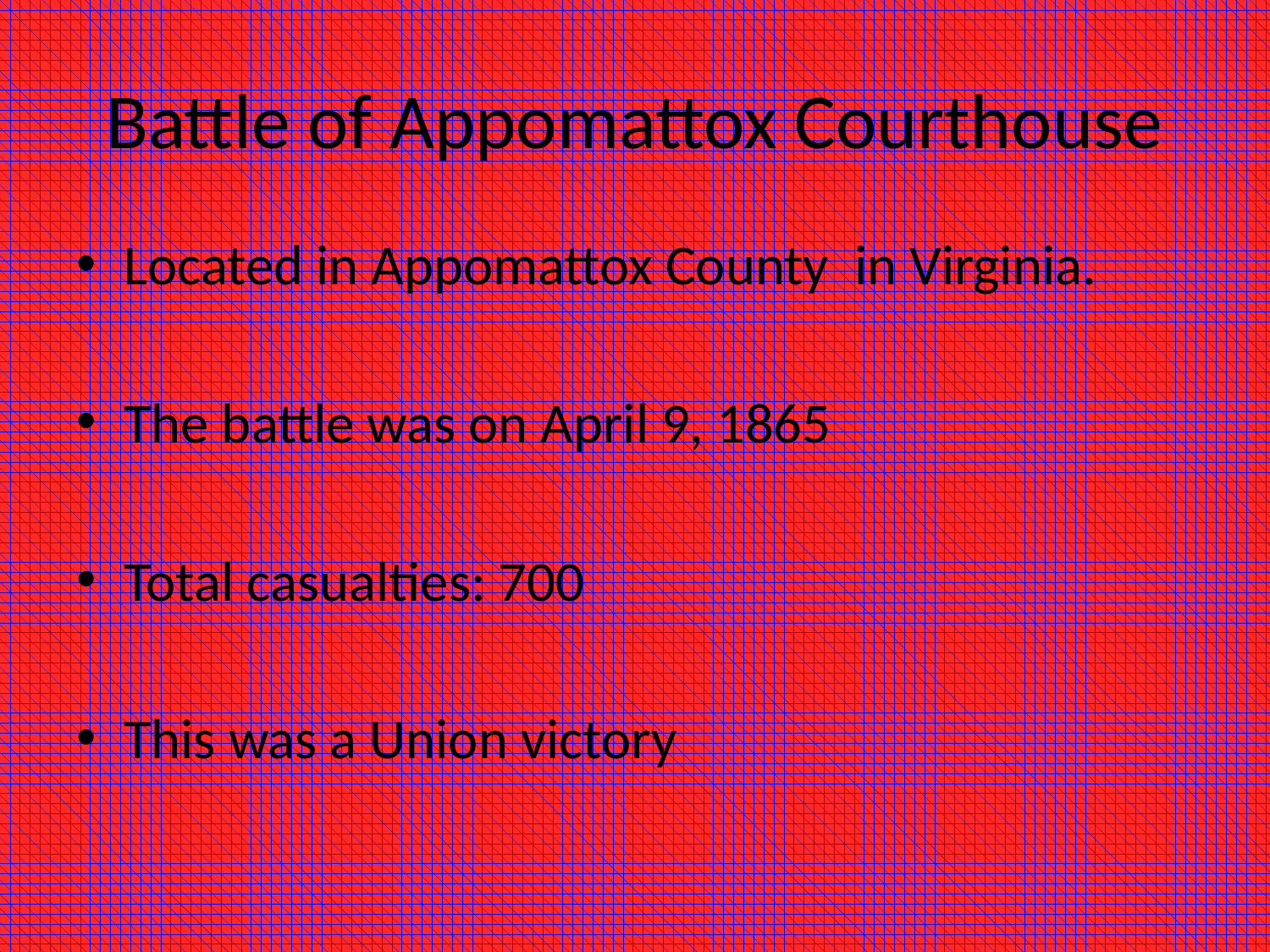

# Battle of Appomattox Courthouse
Located in Appomattox County  in Virginia.

The battle was on April 9, 1865

Total casualties: 700

This was a Union victory